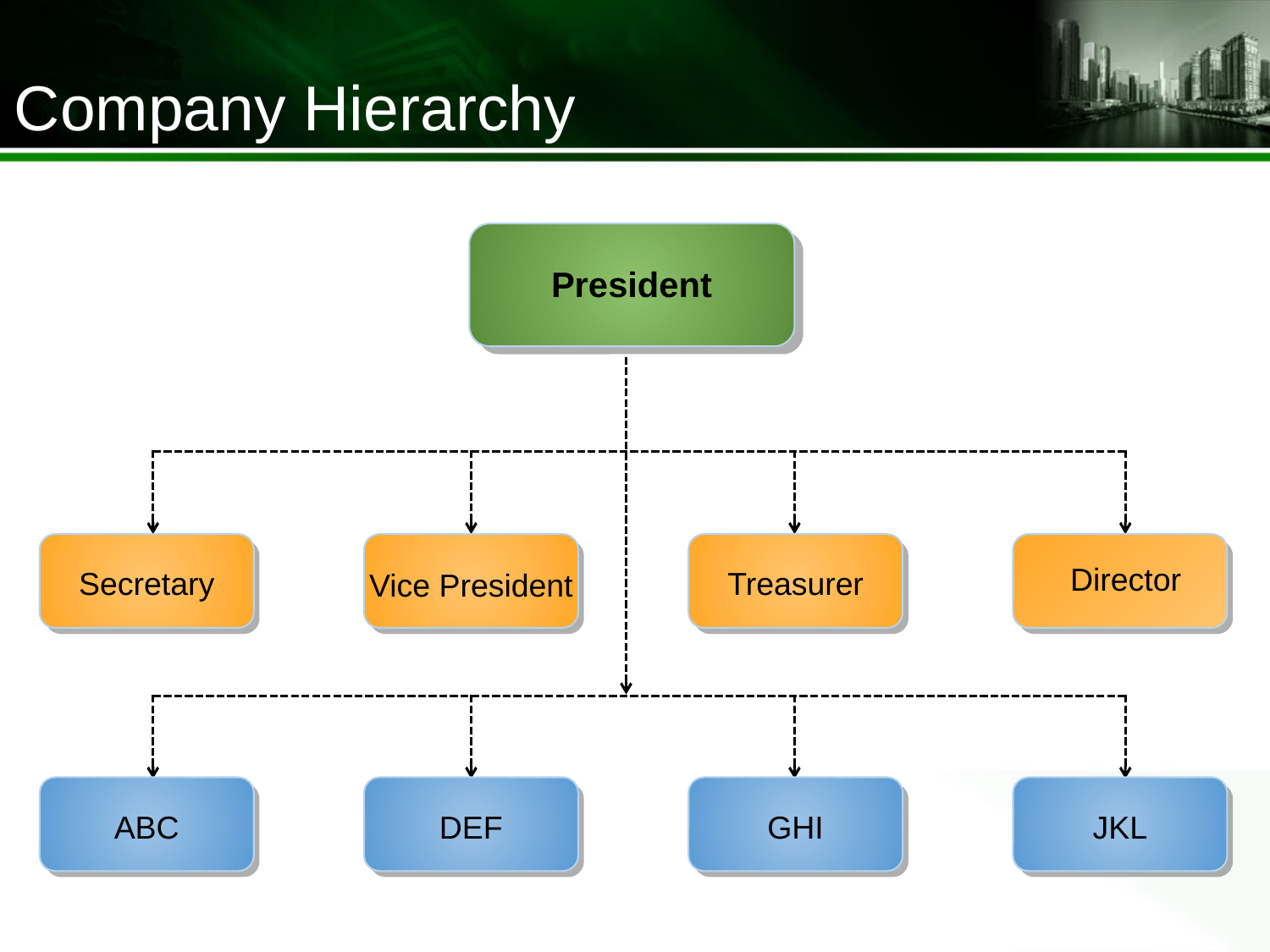

Company Hierarchy

President
Director
Secretary
Treasurer
Vice President
ABC
DEF
GHI
JKL